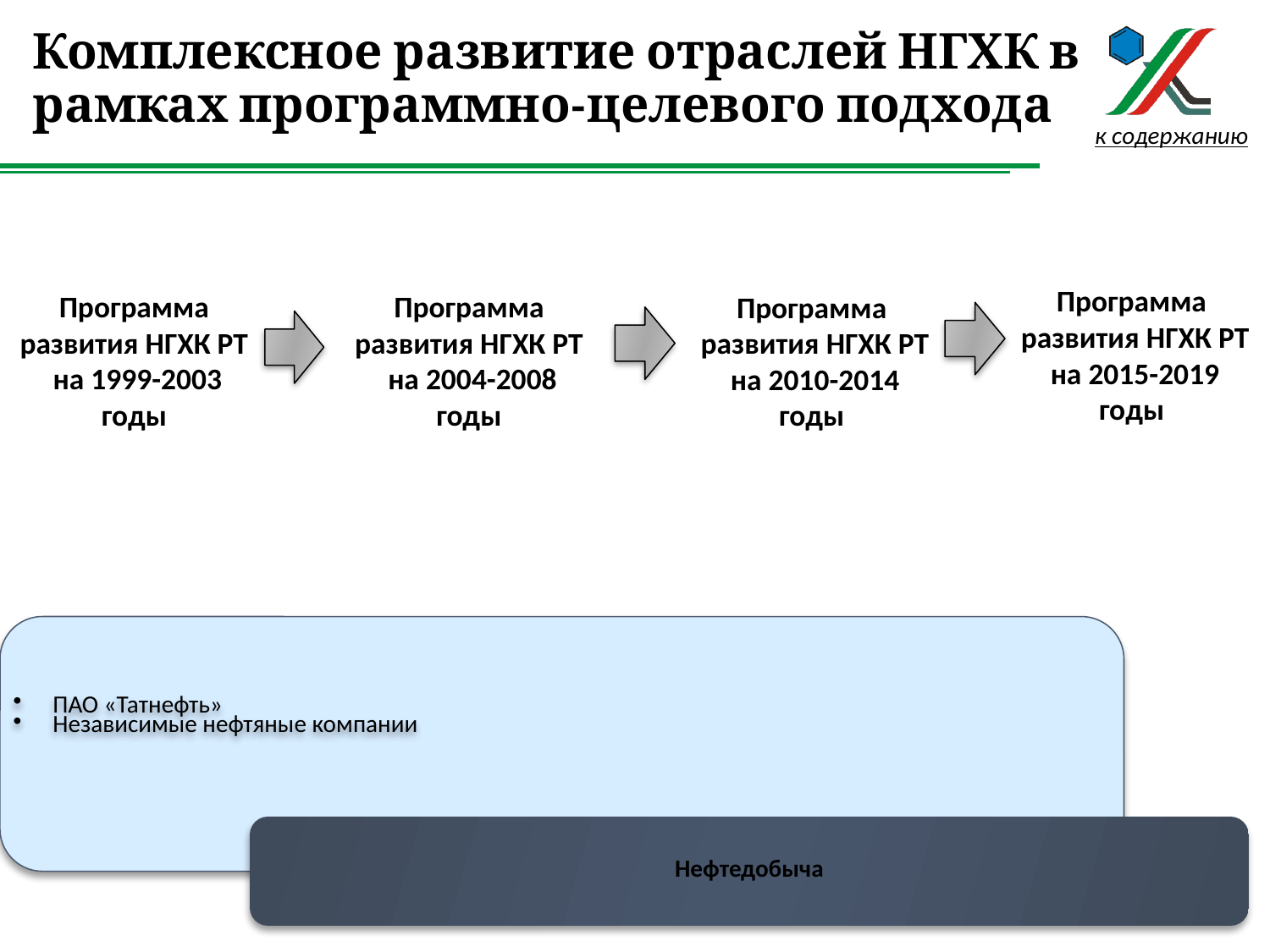

# Комплексное развитие отраслей НГХК в рамках программно-целевого подхода
к содержанию
Программа
развития НГХК РТ
на 2015-2019 годы
Программа
развития НГХК РТ
на 1999-2003 годы
Программа
развития НГХК РТ
на 2004-2008 годы
Программа
развития НГХК РТ
на 2010-2014 годы

Нефтедобыча
ПАО «Татнефть»
Независимые нефтяные компании